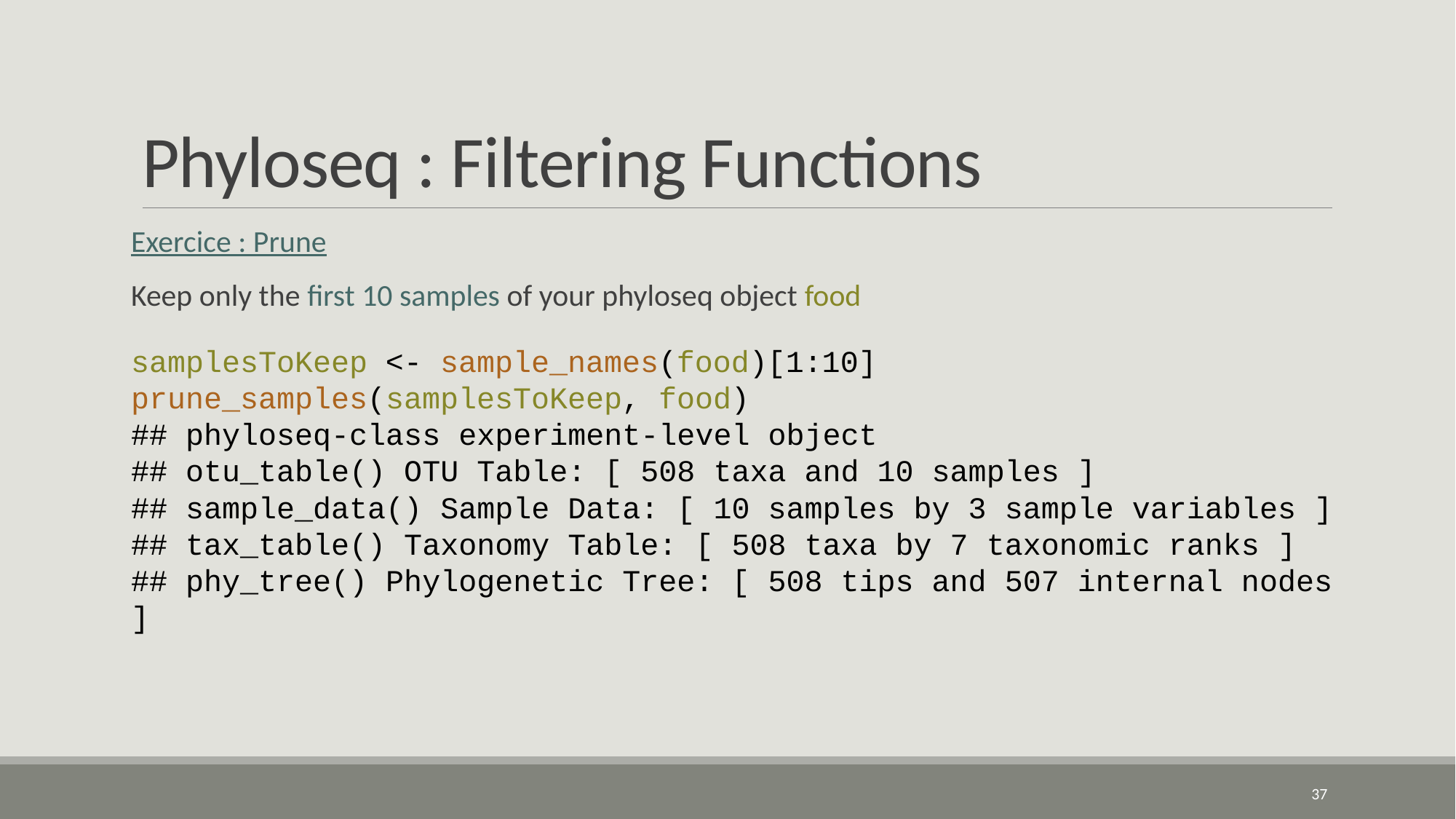

# Phyloseq : Filtering Functions
Exercice : Prune
Keep only the first 10 samples of your phyloseq object food

samplesToKeep <- sample_names(food)[1:10]
prune_samples(samplesToKeep, food)
## phyloseq-class experiment-level object
## otu_table() OTU Table: [ 508 taxa and 10 samples ]
## sample_data() Sample Data: [ 10 samples by 3 sample variables ]
## tax_table() Taxonomy Table: [ 508 taxa by 7 taxonomic ranks ]
## phy_tree() Phylogenetic Tree: [ 508 tips and 507 internal nodes ]
37